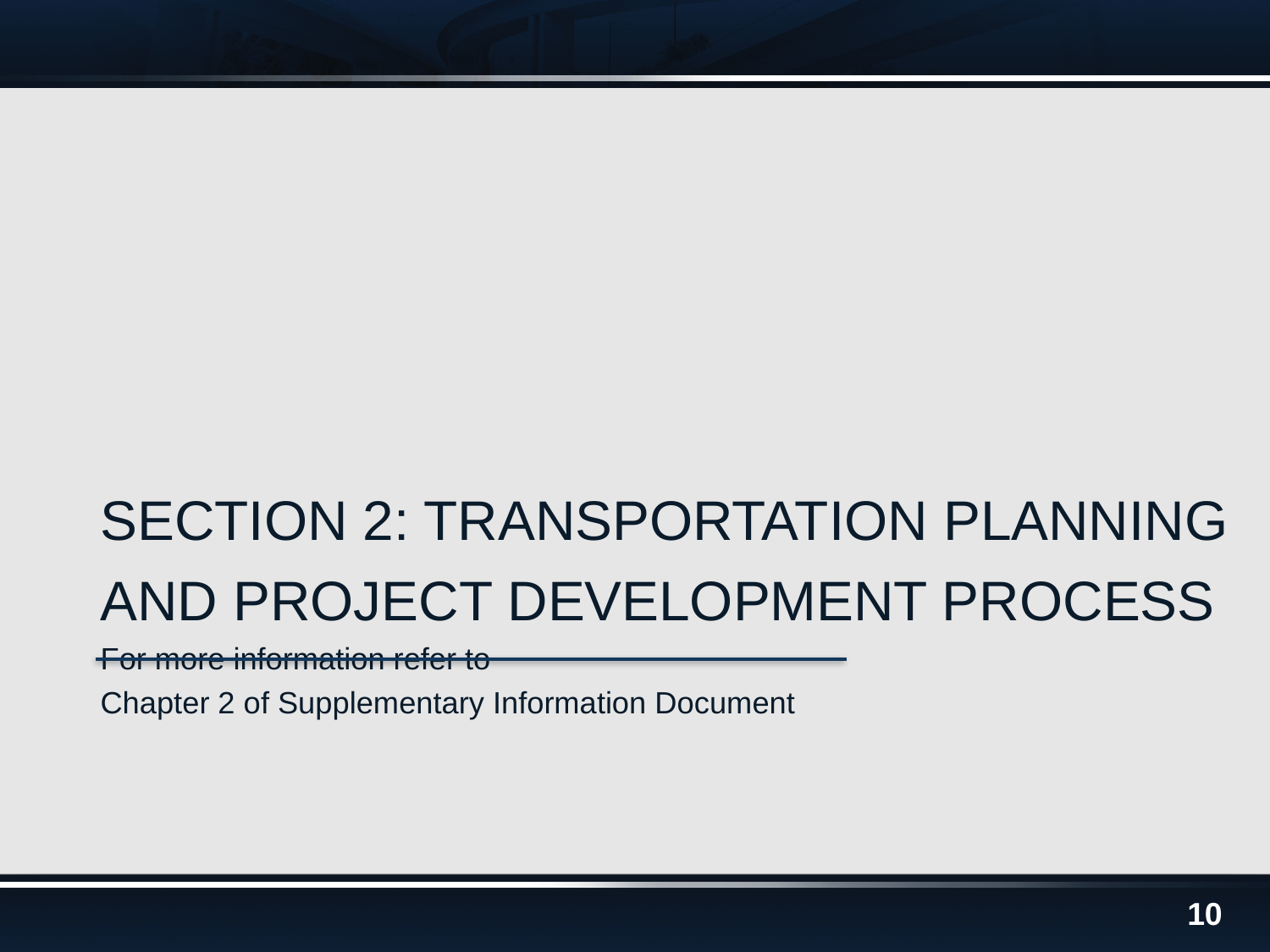

# Section 2: Transportation Planning and Project Development Process For more information refer to Chapter 2 of Supplementary Information Document